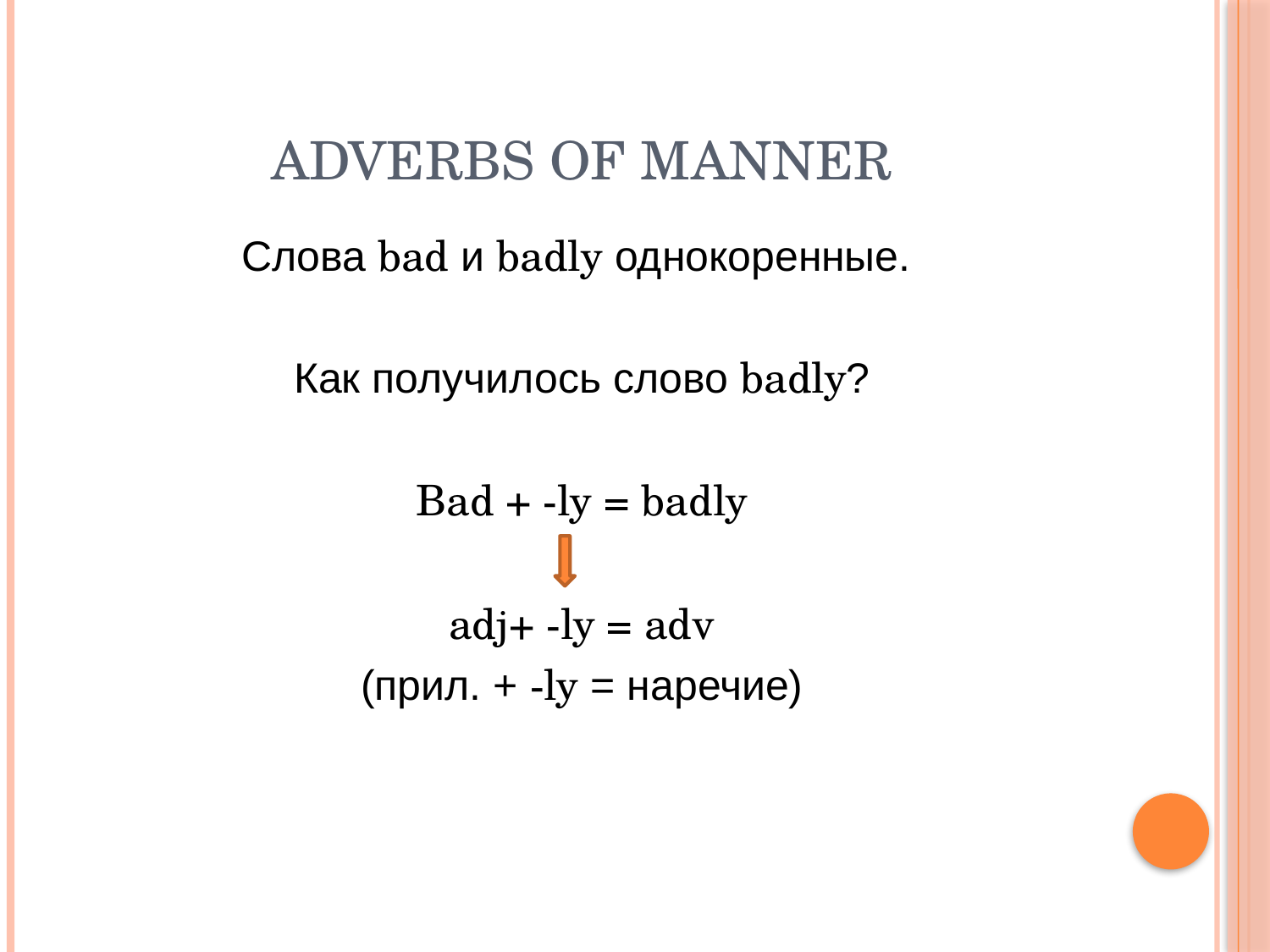

# Adverbs of Manner
Слова bad и badly однокоренные.

Как получилось слово badly?

Bad + -ly = badly

adj+ -ly = adv
(прил. + -ly = наречие)